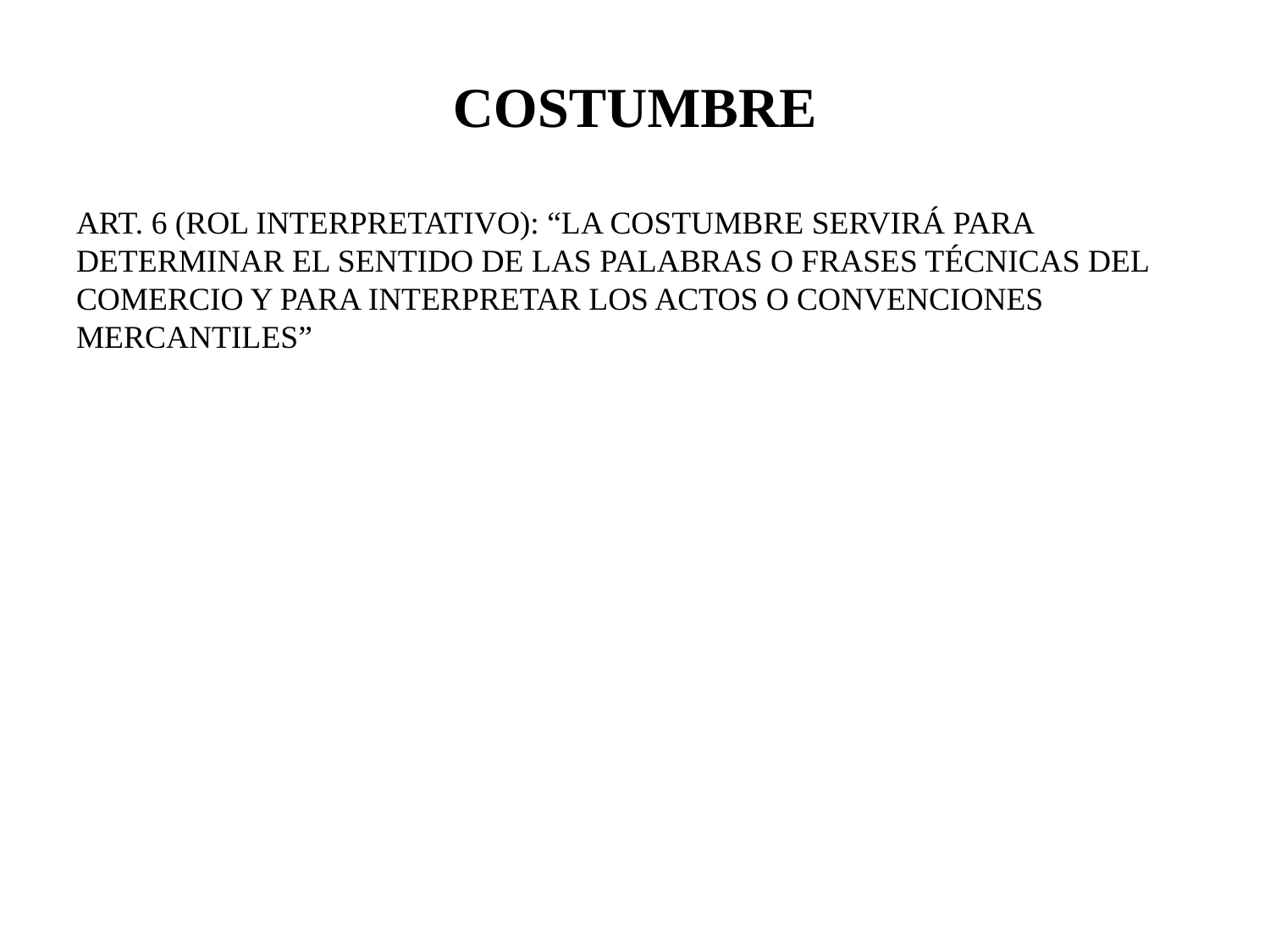

# COSTUMBRE
ART. 6 (ROL INTERPRETATIVO): “LA COSTUMBRE SERVIRÁ PARA DETERMINAR EL SENTIDO DE LAS PALABRAS O FRASES TÉCNICAS DEL COMERCIO Y PARA INTERPRETAR LOS ACTOS O CONVENCIONES MERCANTILES”